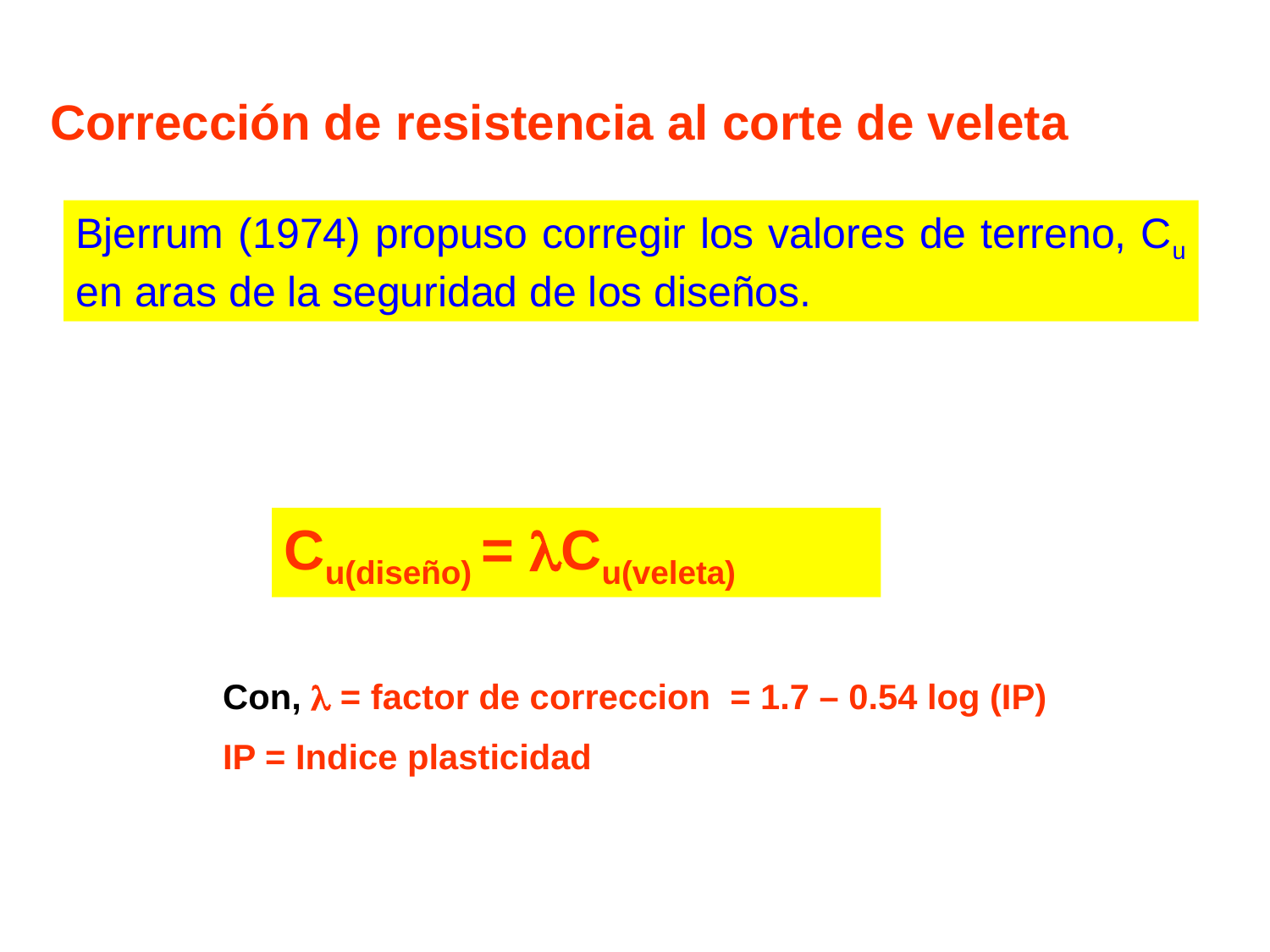

Corrección de resistencia al corte de veleta
Bjerrum (1974) propuso corregir los valores de terreno, Cu en aras de la seguridad de los diseños.
Cu(diseño) = λCu(veleta)
Con, λ = factor de correccion  = 1.7 – 0.54 log (IP)
IP = Indice plasticidad